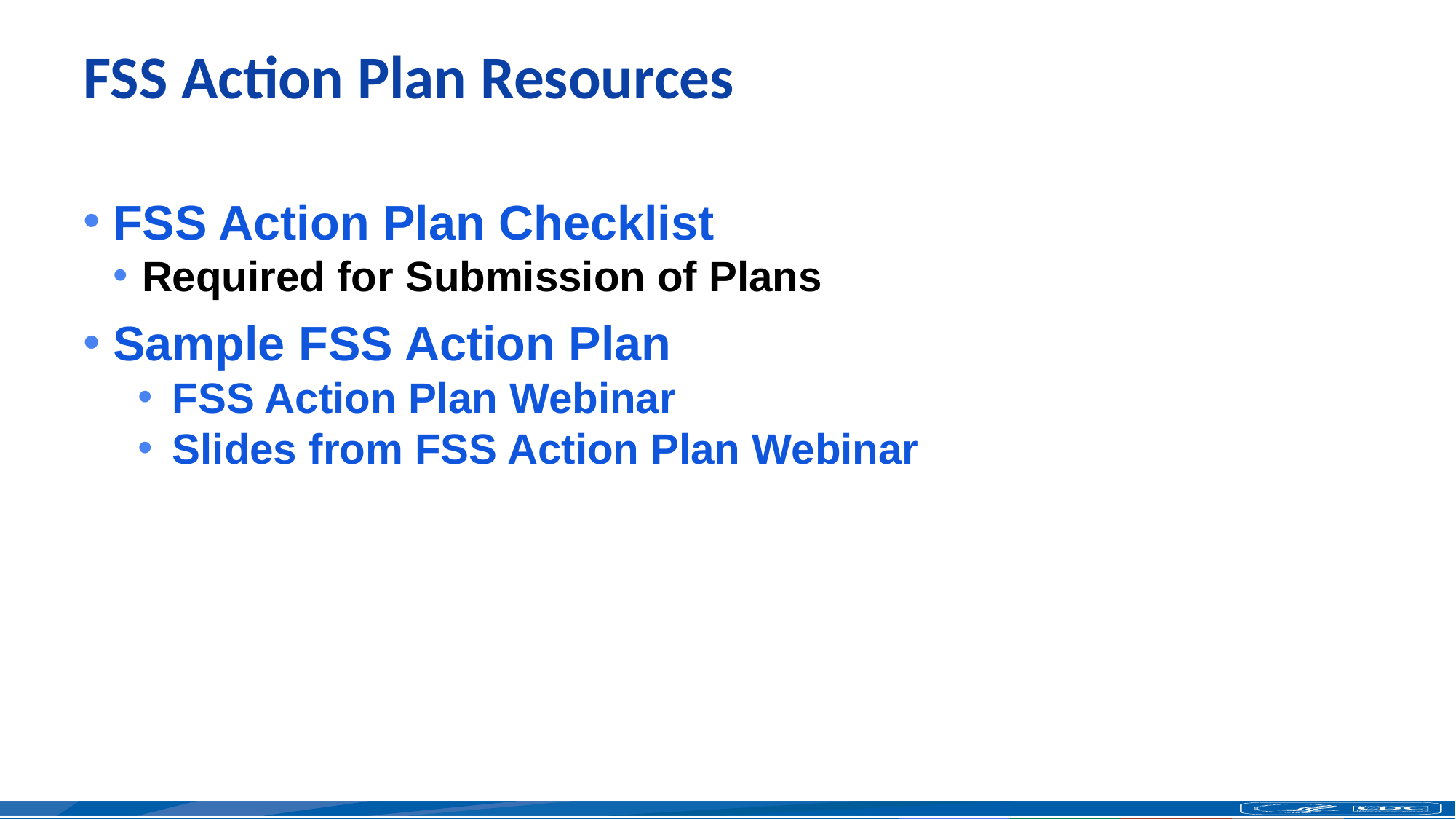

# FSS Action Plan Resources
FSS Action Plan Checklist
Required for Submission of Plans
Sample FSS Action Plan
FSS Action Plan Webinar
Slides from FSS Action Plan Webinar